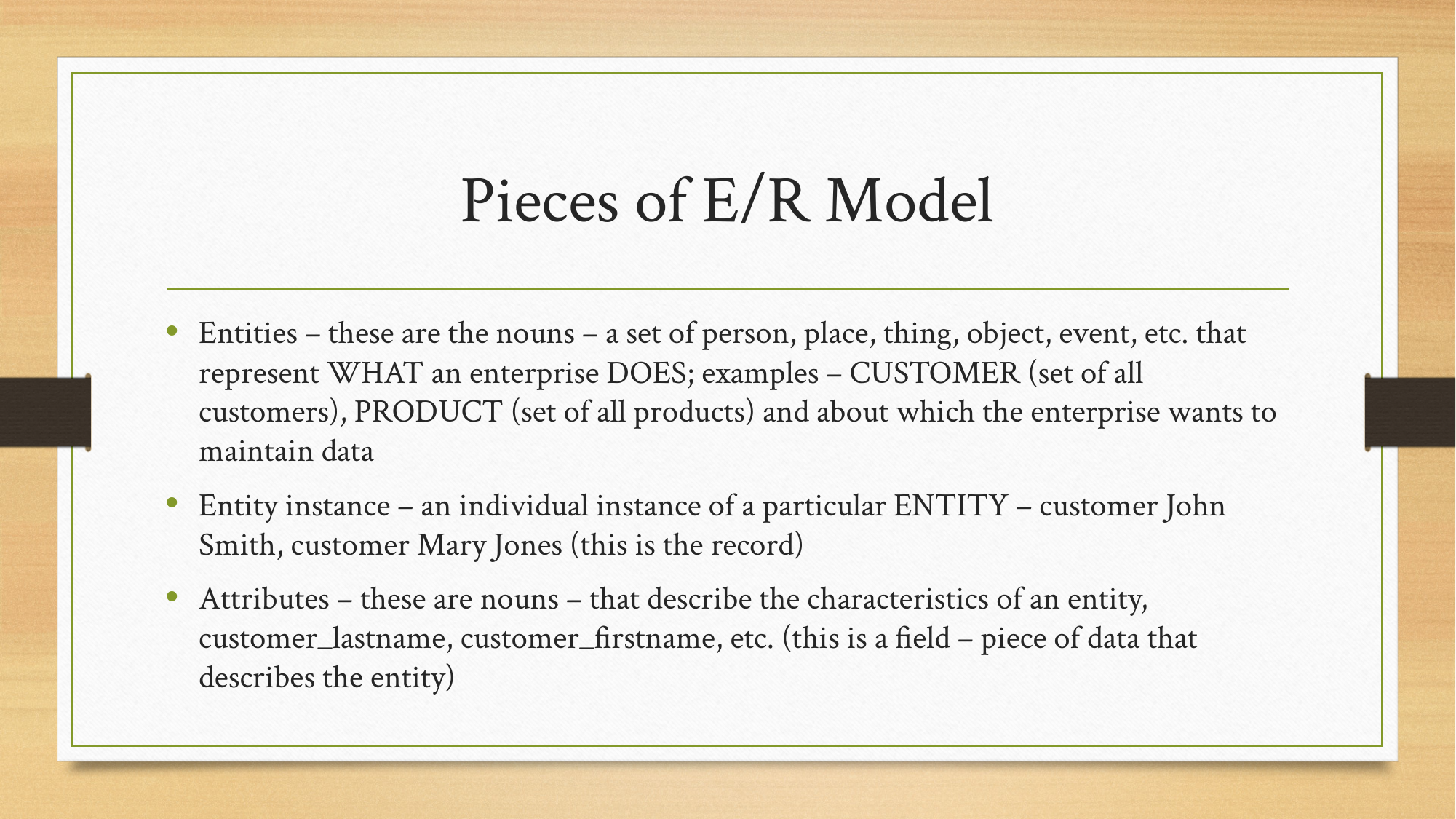

# Pieces of E/R Model
Entities – these are the nouns – a set of person, place, thing, object, event, etc. that represent WHAT an enterprise DOES; examples – CUSTOMER (set of all customers), PRODUCT (set of all products) and about which the enterprise wants to maintain data
Entity instance – an individual instance of a particular ENTITY – customer John Smith, customer Mary Jones (this is the record)
Attributes – these are nouns – that describe the characteristics of an entity, customer_lastname, customer_firstname, etc. (this is a field – piece of data that describes the entity)